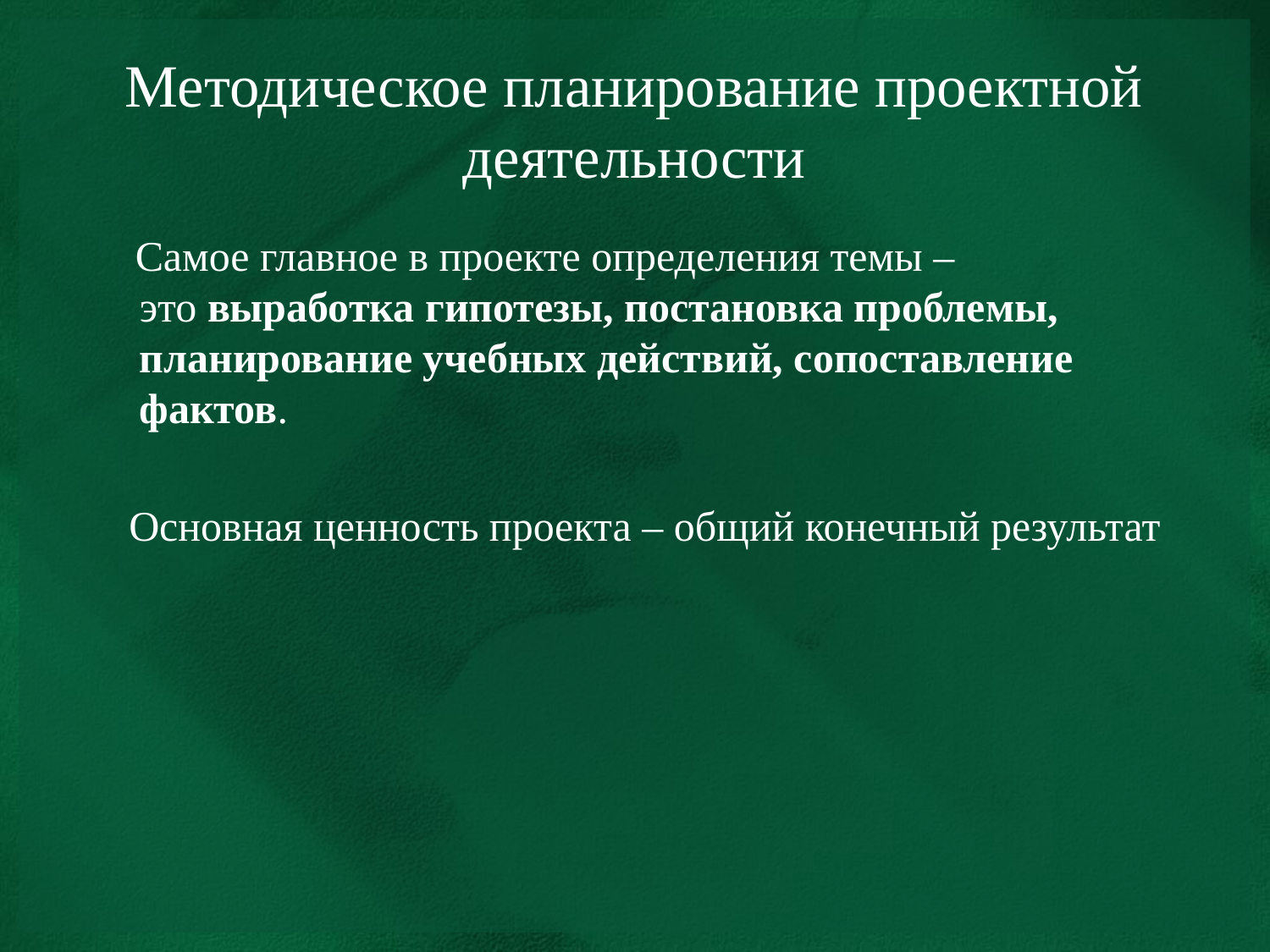

# Методическое планирование проектной деятельности
     Самое главное в проекте определения темы – это выработка гипотезы, постановка проблемы, планирование учебных действий, сопоставление фактов.

     Основная ценность проекта – общий конечный результат